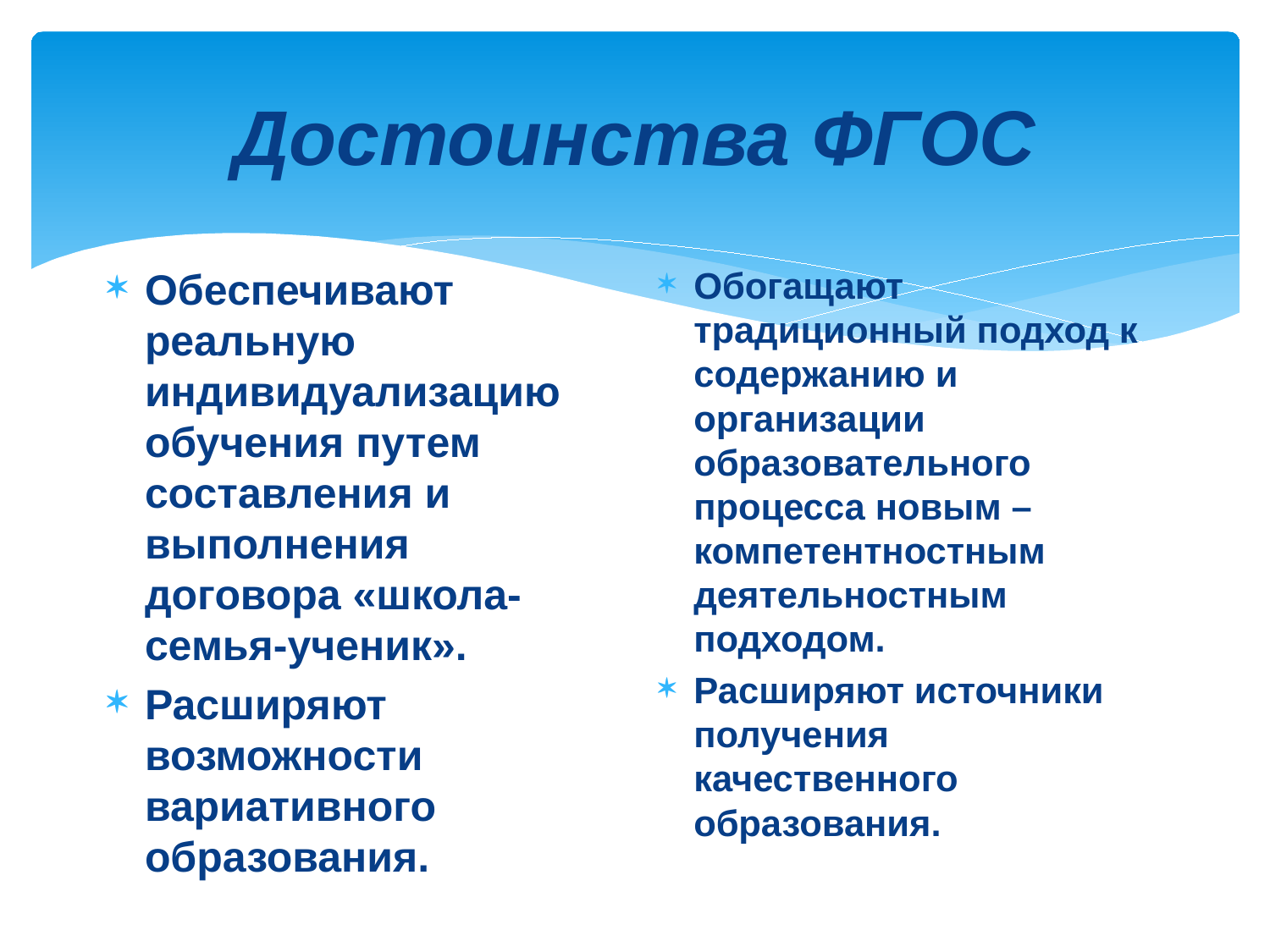

# Достоинства ФГОС
Обеспечивают реальную индивидуализацию обучения путем составления и выполнения договора «школа-семья-ученик».
Расширяют возможности вариативного образования.
Обогащают традиционный подход к содержанию и организации образовательного процесса новым – компетентностным деятельностным подходом.
Расширяют источники получения качественного образования.